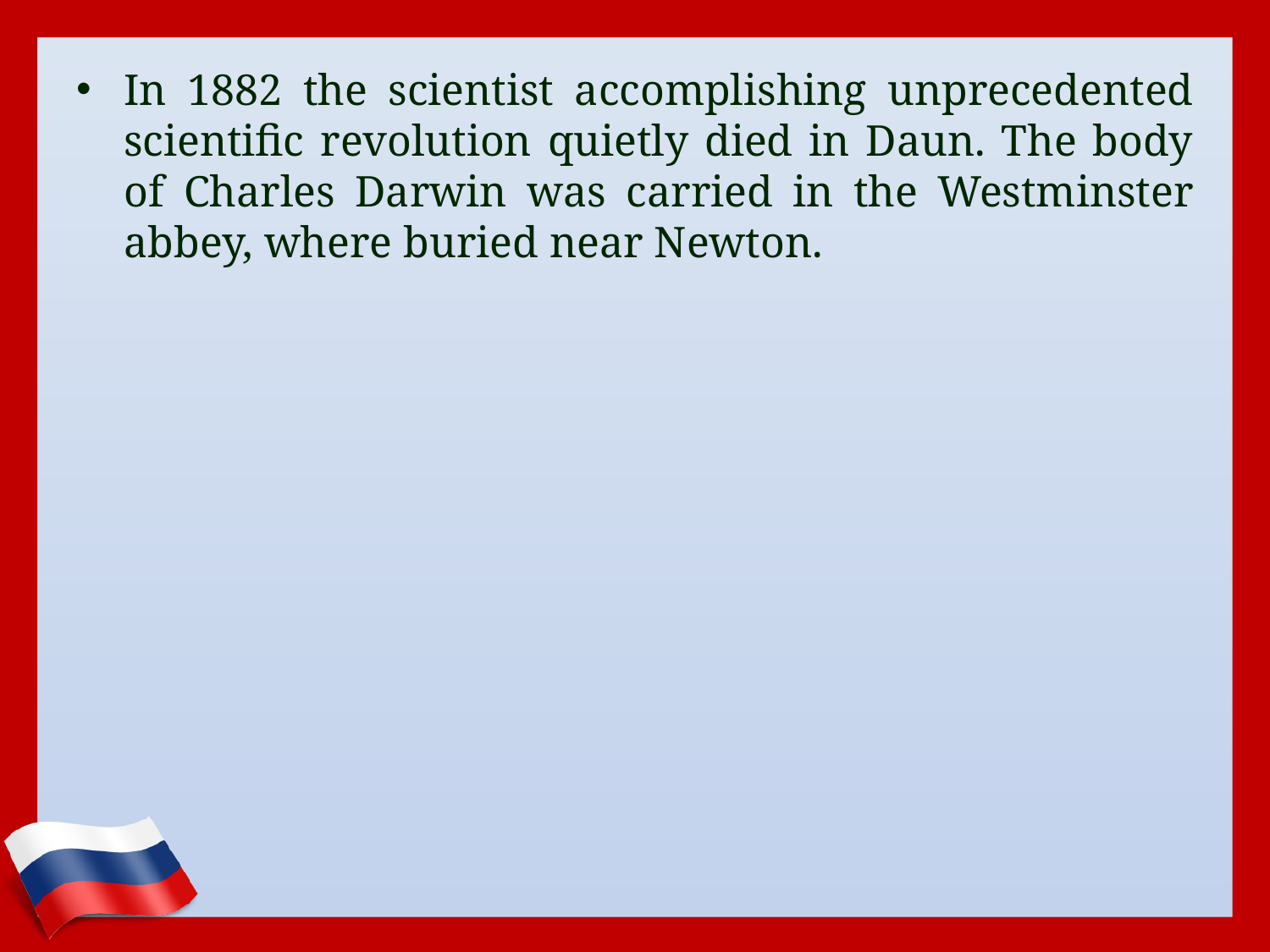

In 1882 the scientist accomplishing unprecedented scientific revolution quietly died in Daun. The body of Charles Darwin was carried in the Westminster abbey, where buried near Newton.